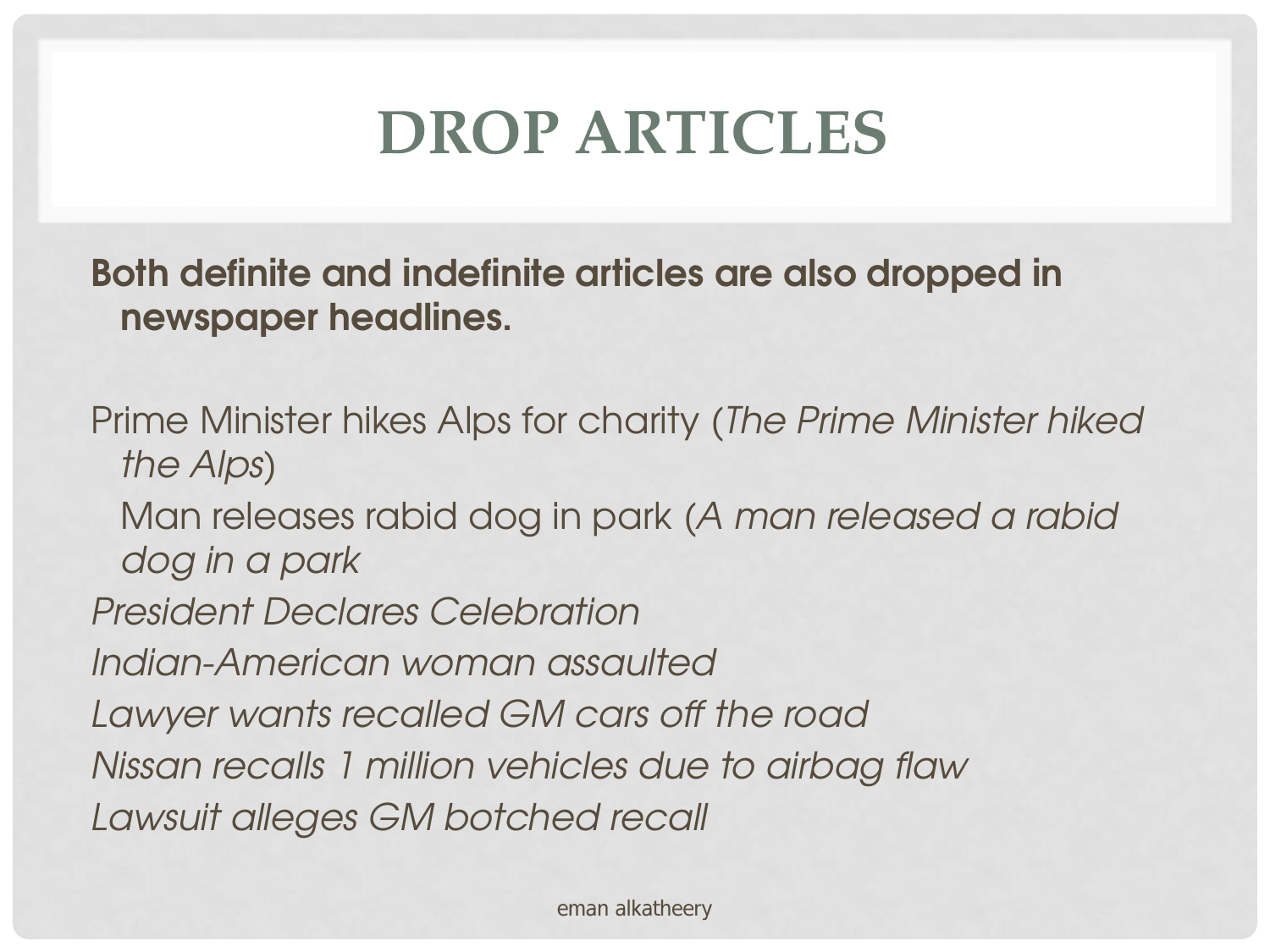

# Drop Articles
Both definite and indefinite articles are also dropped in newspaper headlines.

Prime Minister hikes Alps for charity (The Prime Minister hiked the Alps)
	Man releases rabid dog in park (A man released a rabid dog in a park
President Declares Celebration
Indian-American woman assaulted
Lawyer wants recalled GM cars off the road
Nissan recalls 1 million vehicles due to airbag flaw
Lawsuit alleges GM botched recall
eman alkatheery